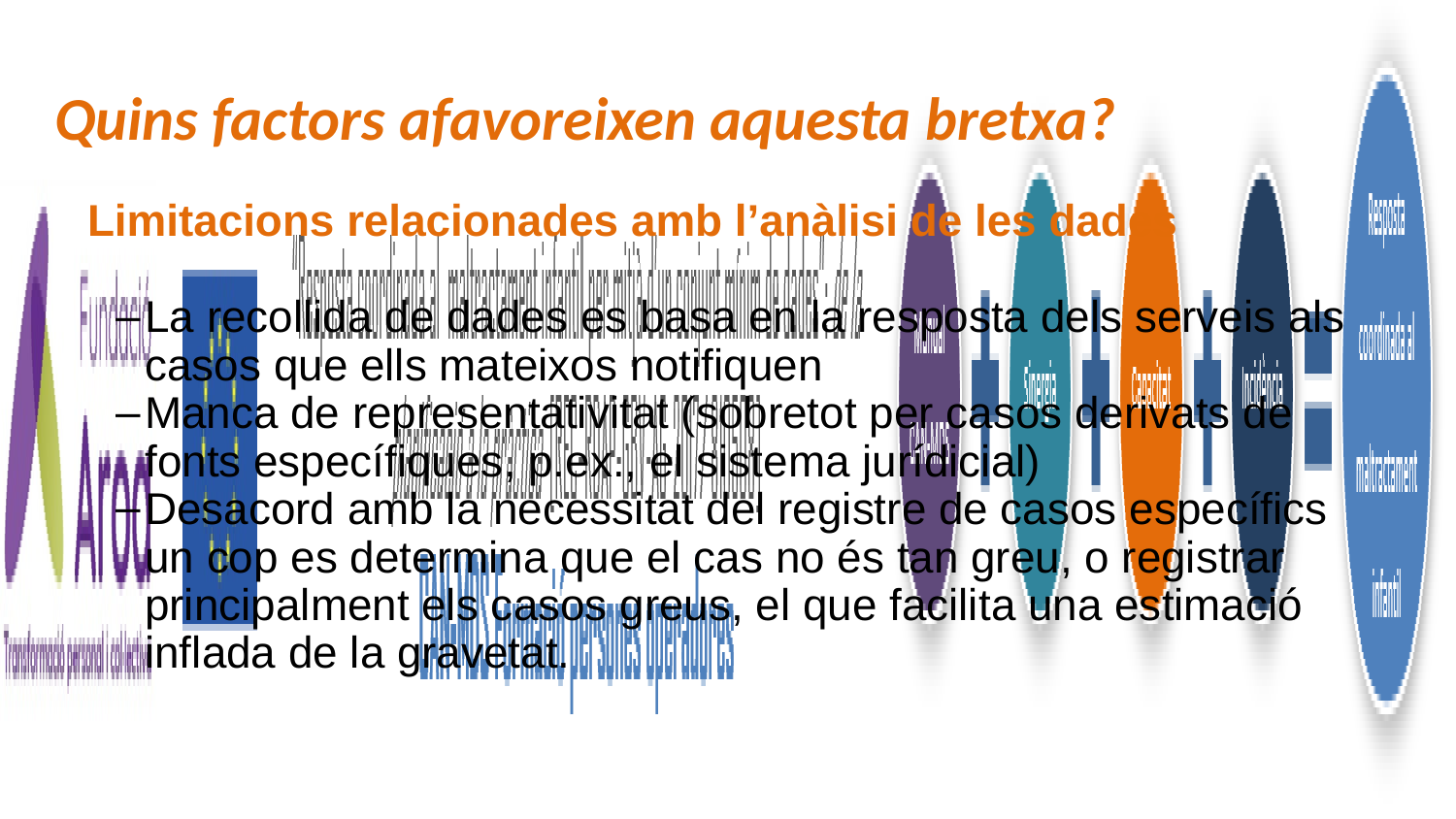

Quins factors afavoreixen aquesta bretxa?
Limitacions relacionades amb l’anàlisi de les dades

La recollida de dades es basa en la resposta dels serveis als casos que ells mateixos notifiquen
Manca de representativitat (sobretot per casos derivats de fonts específiques, p.ex., el sistema jurídicial)
Desacord amb la necessitat del registre de casos específics un cop es determina que el cas no és tan greu, o registrar principalment els casos greus, el que facilita una estimació inflada de la gravetat.